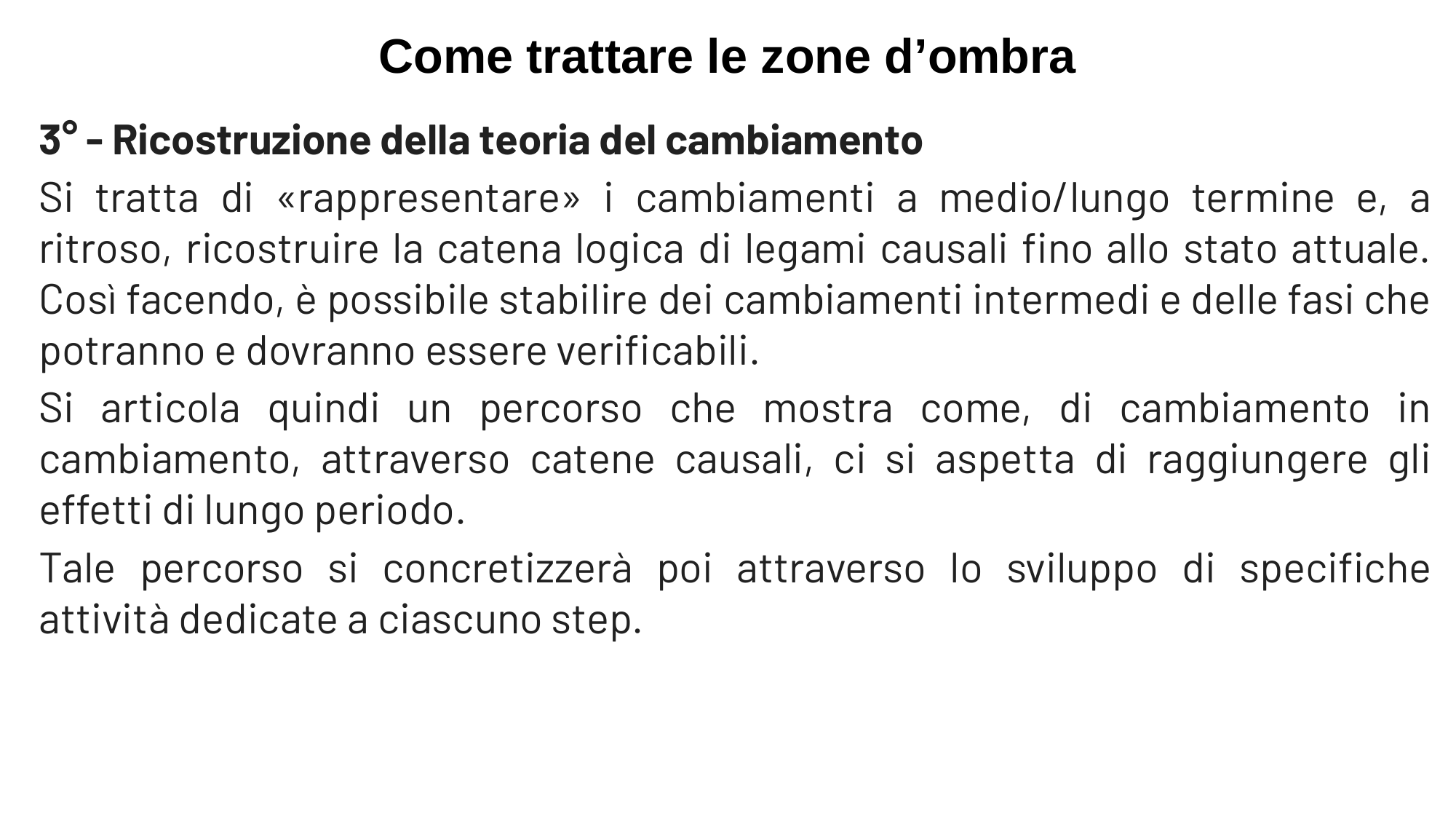

Come trattare le zone d’ombra
3° - Ricostruzione della teoria del cambiamento
Si tratta di «rappresentare» i cambiamenti a medio/lungo termine e, a ritroso, ricostruire la catena logica di legami causali fino allo stato attuale. Così facendo, è possibile stabilire dei cambiamenti intermedi e delle fasi che potranno e dovranno essere verificabili.
Si articola quindi un percorso che mostra come, di cambiamento in cambiamento, attraverso catene causali, ci si aspetta di raggiungere gli effetti di lungo periodo.
Tale percorso si concretizzerà poi attraverso lo sviluppo di specifiche attività dedicate a ciascuno step.